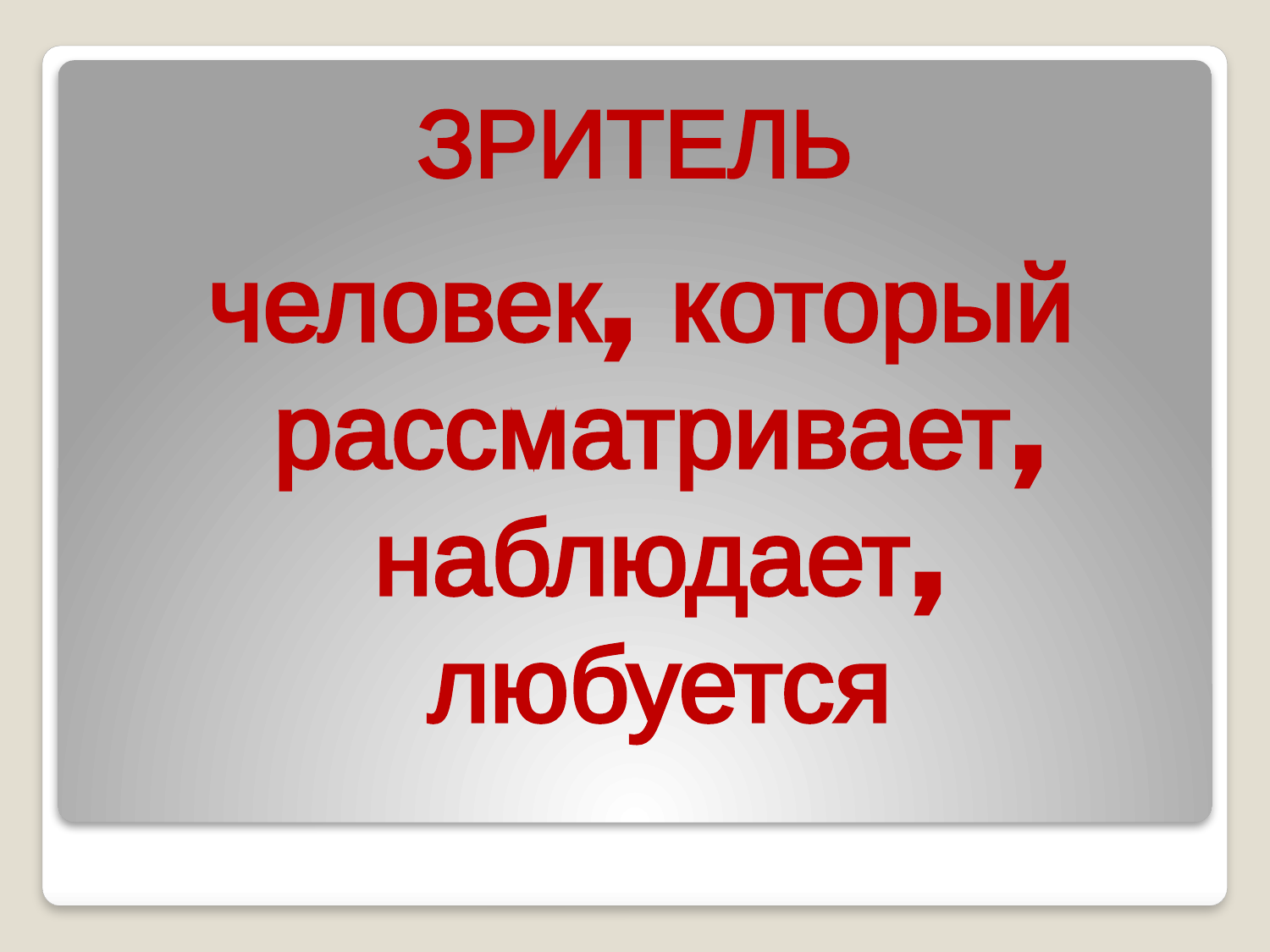

# ЗРИТЕЛЬ
человек, который рассматривает, наблюдает, любуется